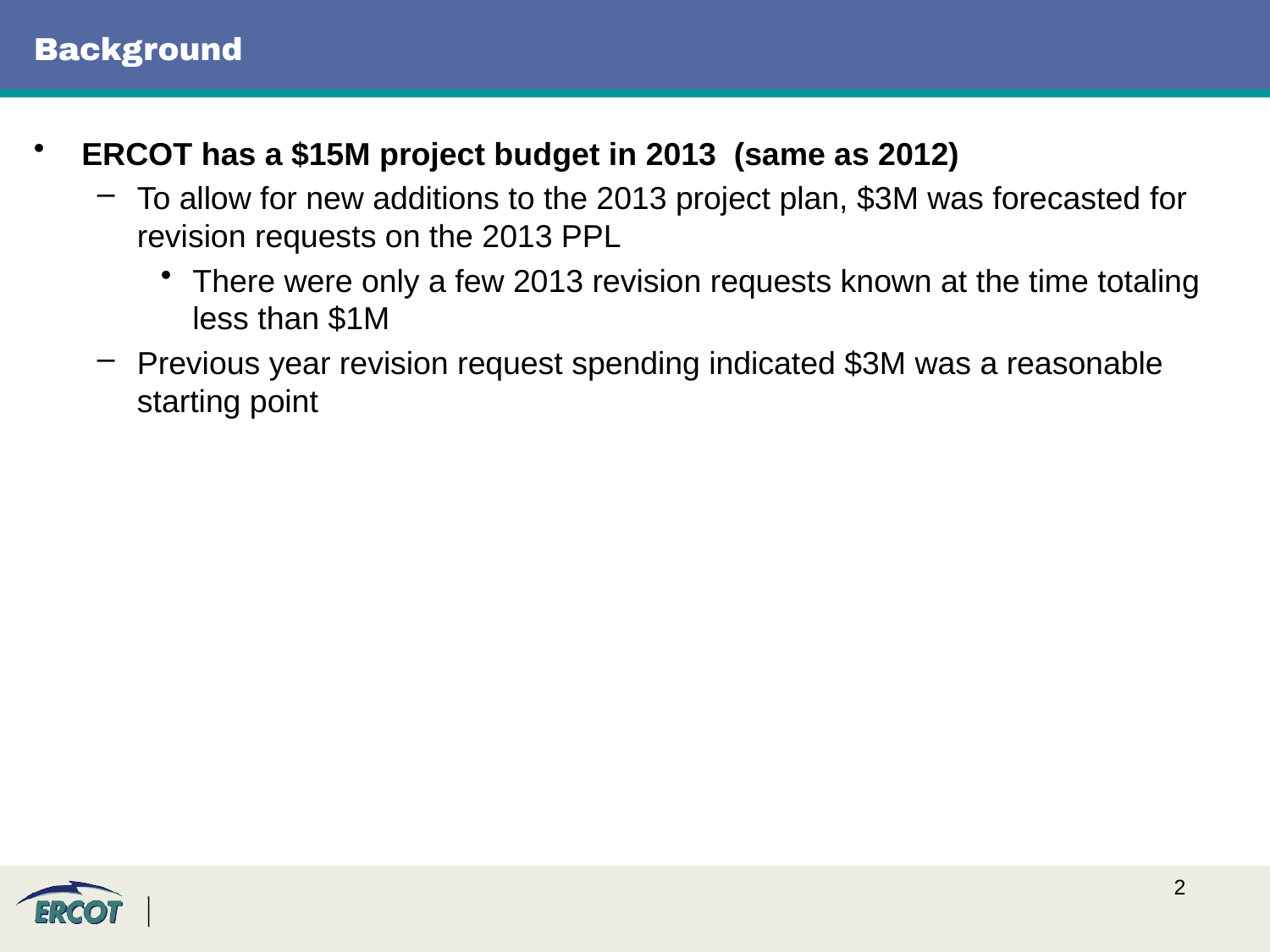

# Background
ERCOT has a $15M project budget in 2013  (same as 2012)
To allow for new additions to the 2013 project plan, $3M was forecasted for revision requests on the 2013 PPL
There were only a few 2013 revision requests known at the time totaling less than $1M
Previous year revision request spending indicated $3M was a reasonable starting point